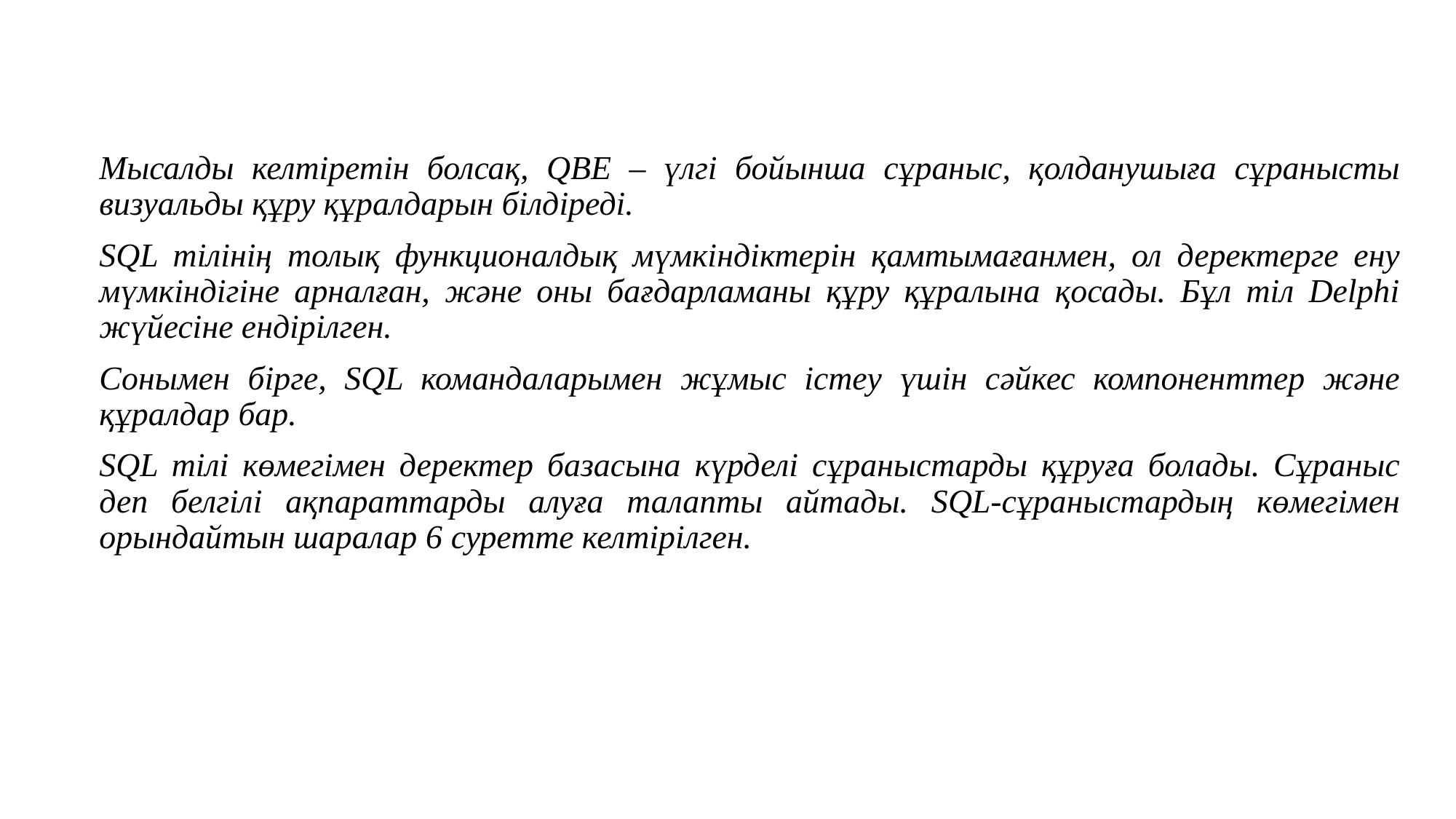

Мысалды келтіретін болсақ, QBE – үлгі бойынша сұраныс, қолданушыға сұранысты визуальды құру құралдарын білдіреді.
SQL тілінің толық функционалдық мүмкіндіктерін қамтымағанмен, ол деректерге ену мүмкіндігіне арналған, және оны бағдарламаны құру құралына қосады. Бұл тіл Delphi жүйесіне ендірілген.
Сонымен бірге, SQL командаларымен жұмыс істеу үшін сәйкес компоненттер және құралдар бар.
SQL тілі көмегімен деректер базасына күрделі сұраныстарды құруға болады. Сұраныс деп белгілі ақпараттарды алуға талапты айтады. SQL-сұраныстардың көмегімен орындайтын шаралар 6 суретте келтірілген.